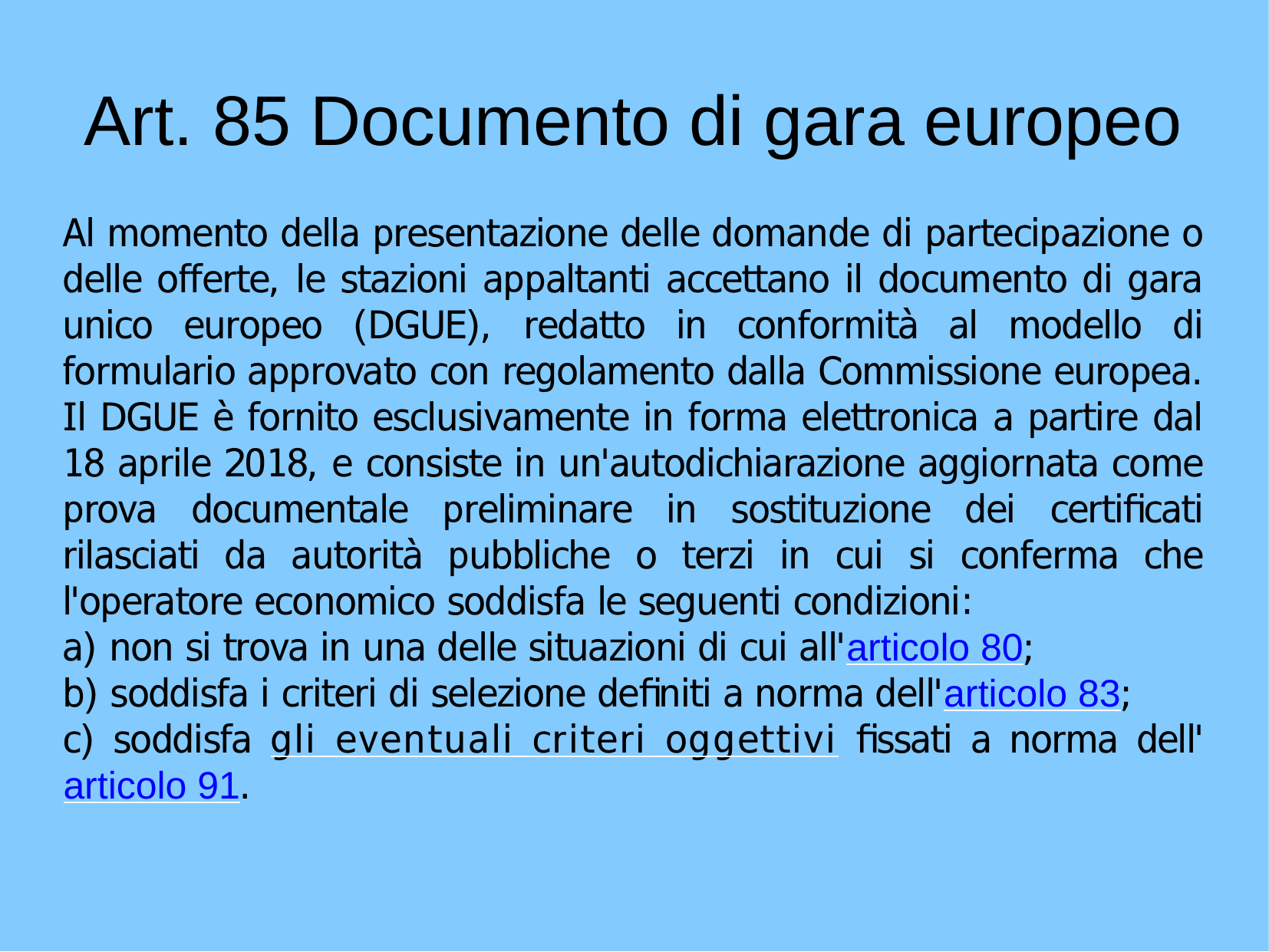

Art. 85 Documento di gara europeo
Al momento della presentazione delle domande di partecipazione o delle offerte, le stazioni appaltanti accettano il documento di gara unico europeo (DGUE), redatto in conformità al modello di formulario approvato con regolamento dalla Commissione europea. Il DGUE è fornito esclusivamente in forma elettronica a partire dal 18 aprile 2018, e consiste in un'autodichiarazione aggiornata come prova documentale preliminare in sostituzione dei certificati rilasciati da autorità pubbliche o terzi in cui si conferma che l'operatore economico soddisfa le seguenti condizioni:
a) non si trova in una delle situazioni di cui all'articolo 80;
b) soddisfa i criteri di selezione definiti a norma dell'articolo 83;
c) soddisfa gli eventuali criteri oggettivi fissati a norma dell'articolo 91.